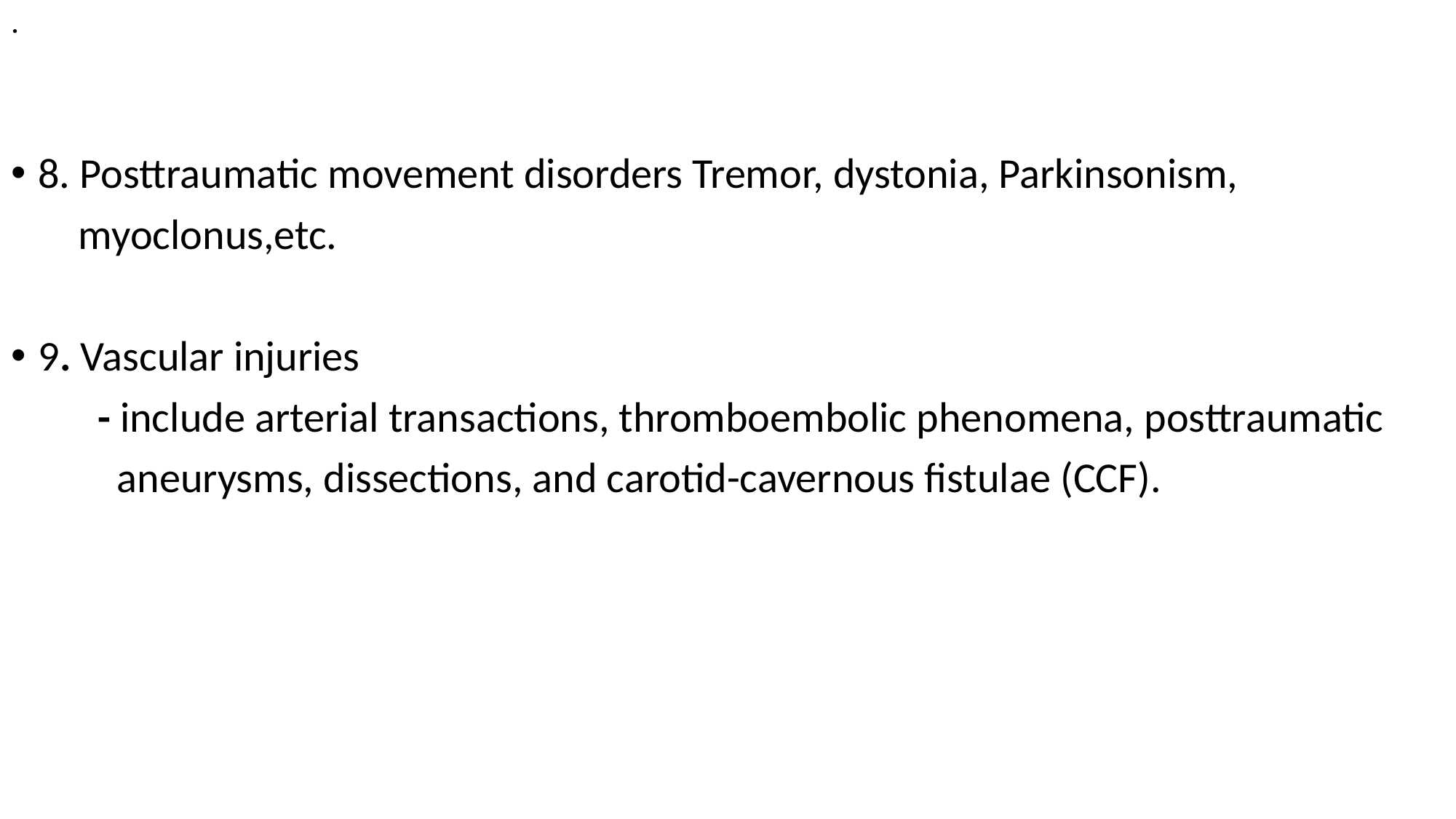

# .

8. Posttraumatic movement disorders Tremor, dystonia, Parkinsonism,
       myoclonus,etc.

9. Vascular injuries
         - include arterial transactions, thromboembolic phenomena, posttraumatic
           aneurysms, dissections, and carotid-cavernous fistulae (CCF).